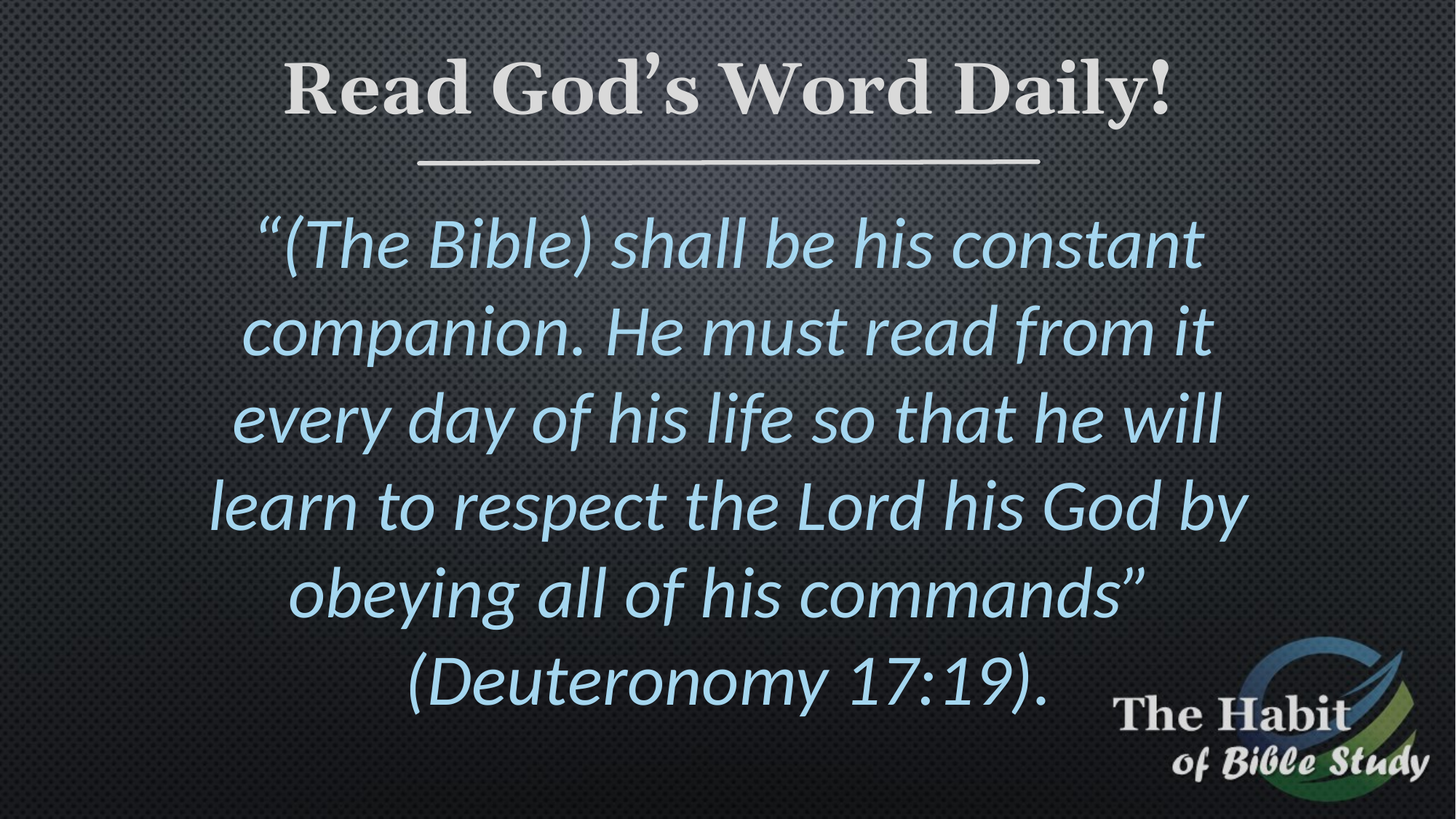

Read God’s Word Daily!
“(The Bible) shall be his constant companion. He must read from it every day of his life so that he will learn to respect the Lord his God by obeying all of his commands”
(Deuteronomy 17:19).